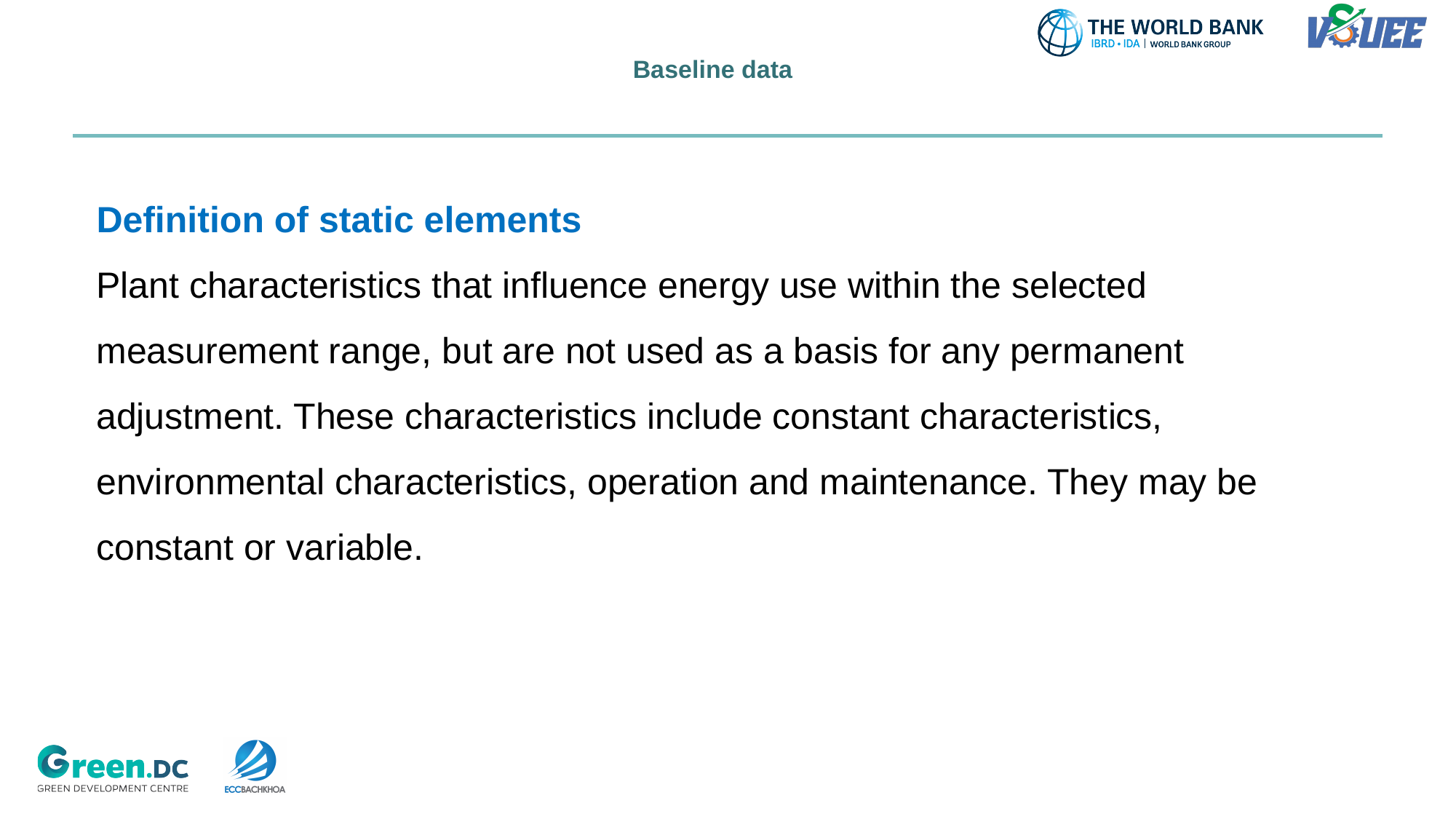

# Baseline data
Definition of static elements
Plant characteristics that influence energy use within the selected measurement range, but are not used as a basis for any permanent adjustment. These characteristics include constant characteristics, environmental characteristics, operation and maintenance. They may be constant or variable.